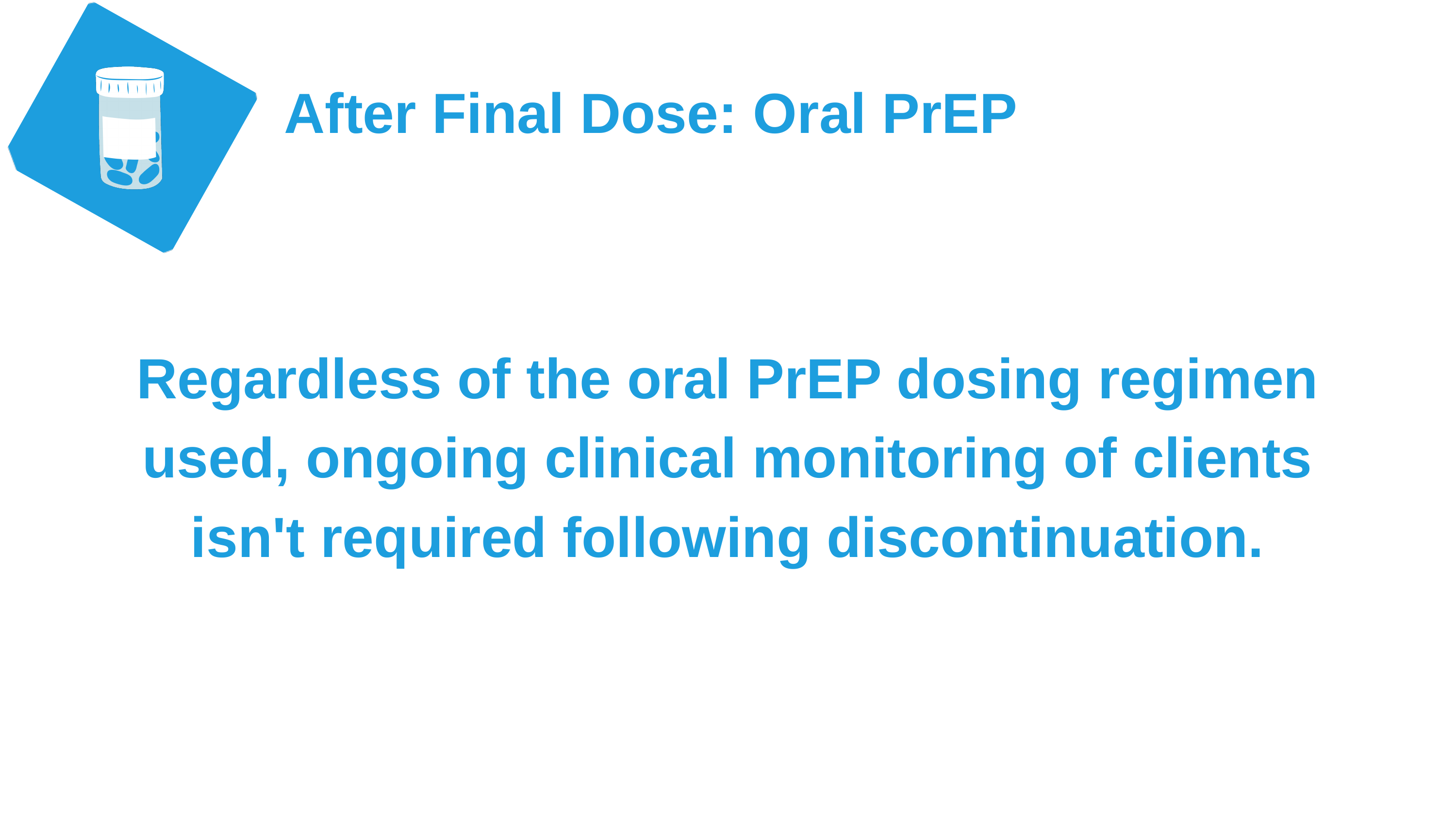

After Final Dose: Oral PrEP
Regardless of the oral PrEP dosing regimen used, ongoing clinical monitoring of clients isn't required following discontinuation.